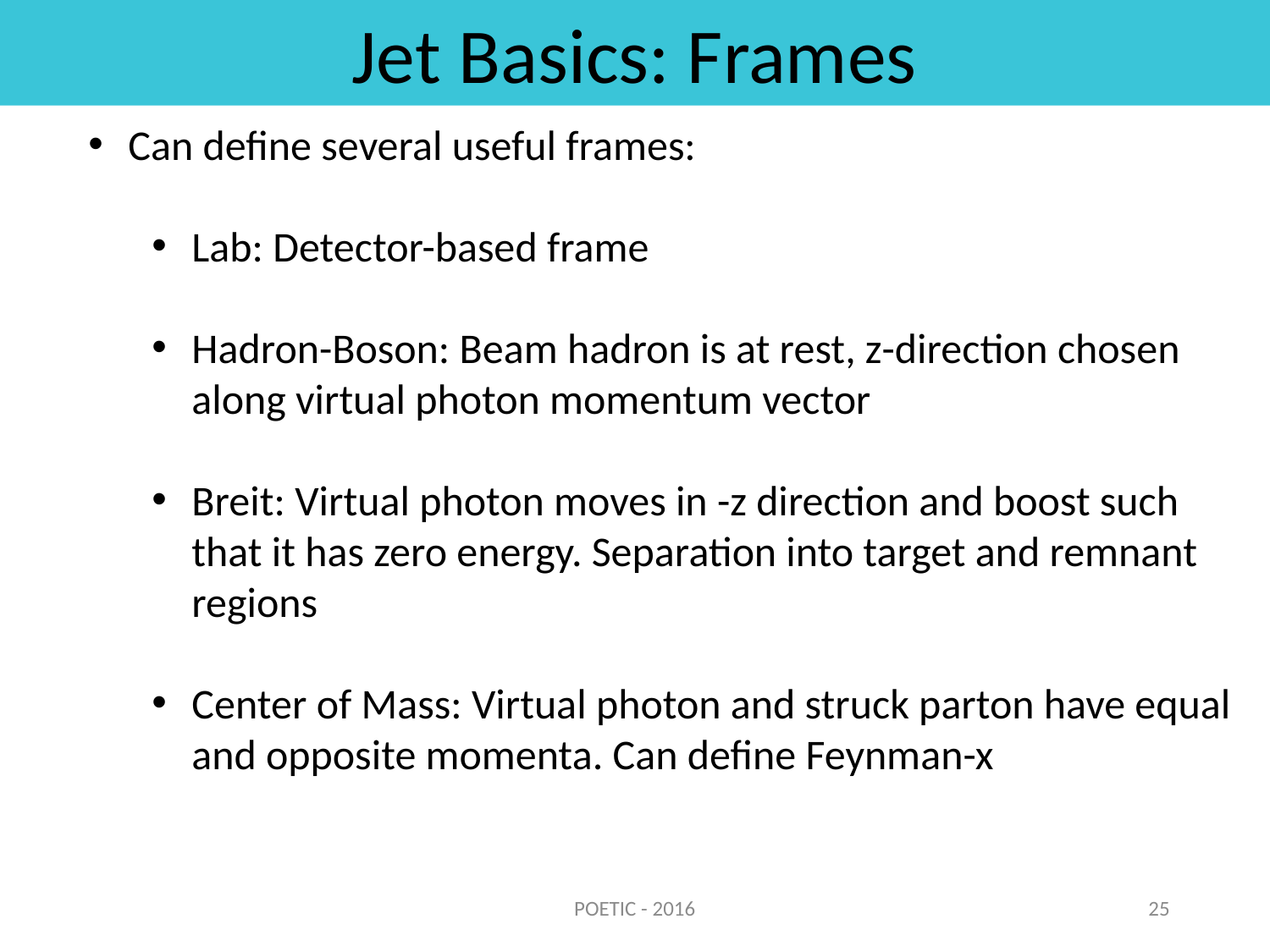

Jet Basics: Frames
Can define several useful frames:

Lab: Detector-based frame

Hadron-Boson: Beam hadron is at rest, z-direction chosen along virtual photon momentum vector

Breit: Virtual photon moves in -z direction and boost such that it has zero energy. Separation into target and remnant regions

Center of Mass: Virtual photon and struck parton have equal and opposite momenta. Can define Feynman-x
POETIC - 2016
25